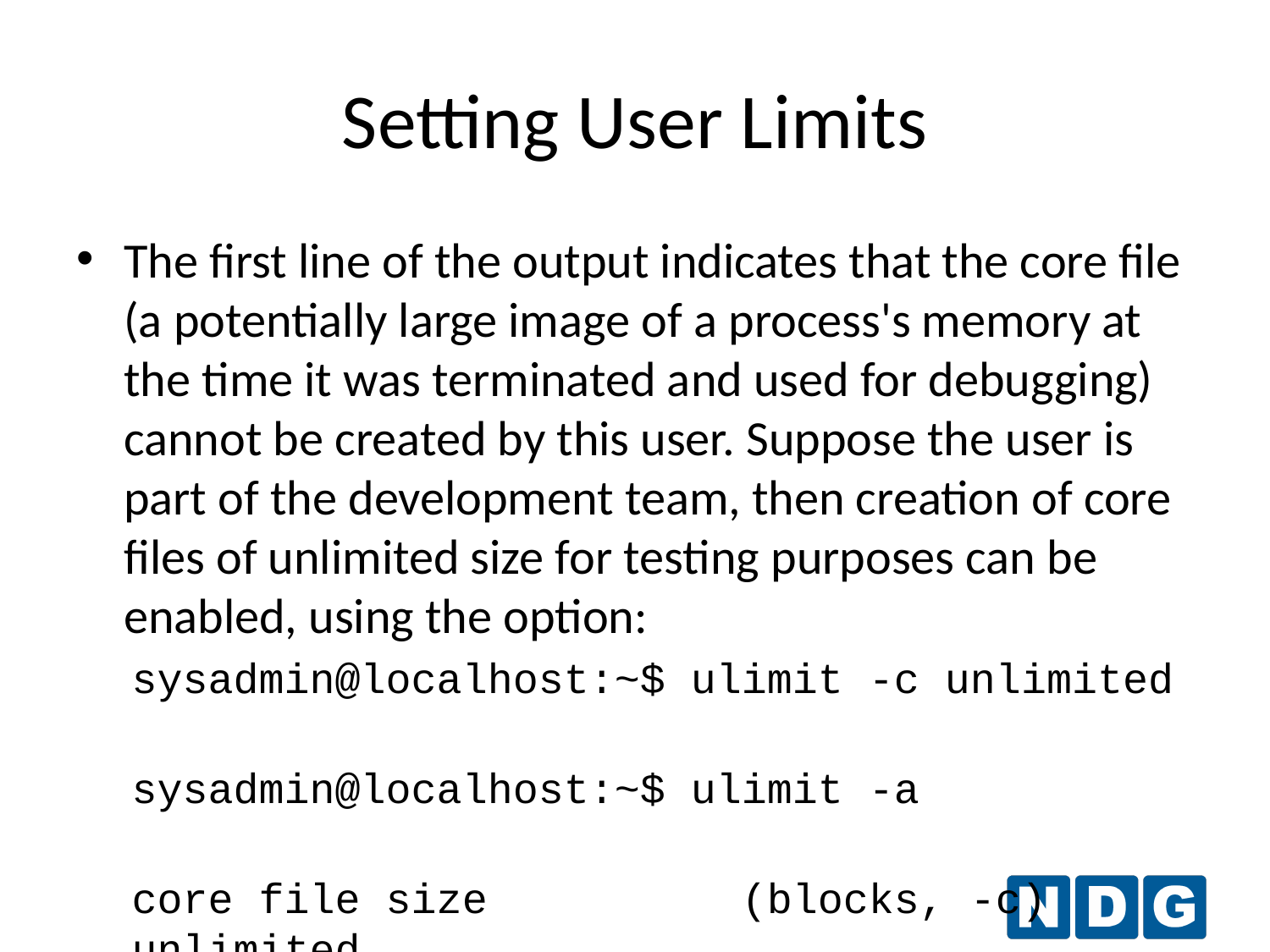

# Setting User Limits
The first line of the output indicates that the core file (a potentially large image of a process's memory at the time it was terminated and used for debugging) cannot be created by this user. Suppose the user is part of the development team, then creation of core files of unlimited size for testing purposes can be enabled, using the option:
sysadmin@localhost:~$ ulimit -c unlimited
sysadmin@localhost:~$ ulimit -a
core file size          (blocks, -c) unlimited